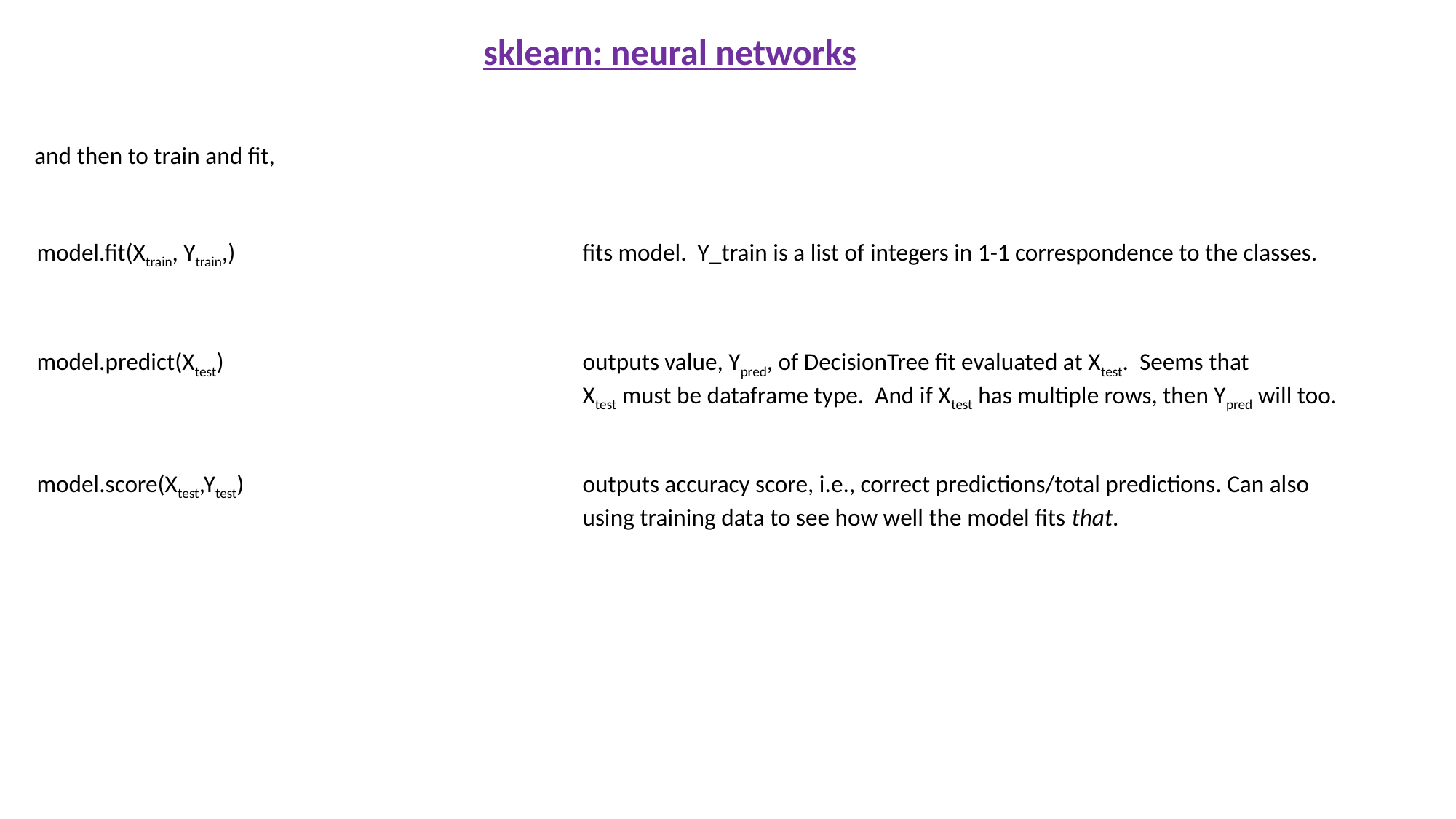

sklearn: neural networks
and then to train and fit,
model.fit(Xtrain, Ytrain,)				fits model.  Y_train is a list of integers in 1-1 correspondence to the classes.
model.predict(Xtest)				outputs value, Ypred, of DecisionTree fit evaluated at Xtest.  Seems that
					Xtest must be dataframe type.  And if Xtest has multiple rows, then Ypred will too.
model.score(Xtest,Ytest)				outputs accuracy score, i.e., correct predictions/total predictions. Can also
					using training data to see how well the model fits that.